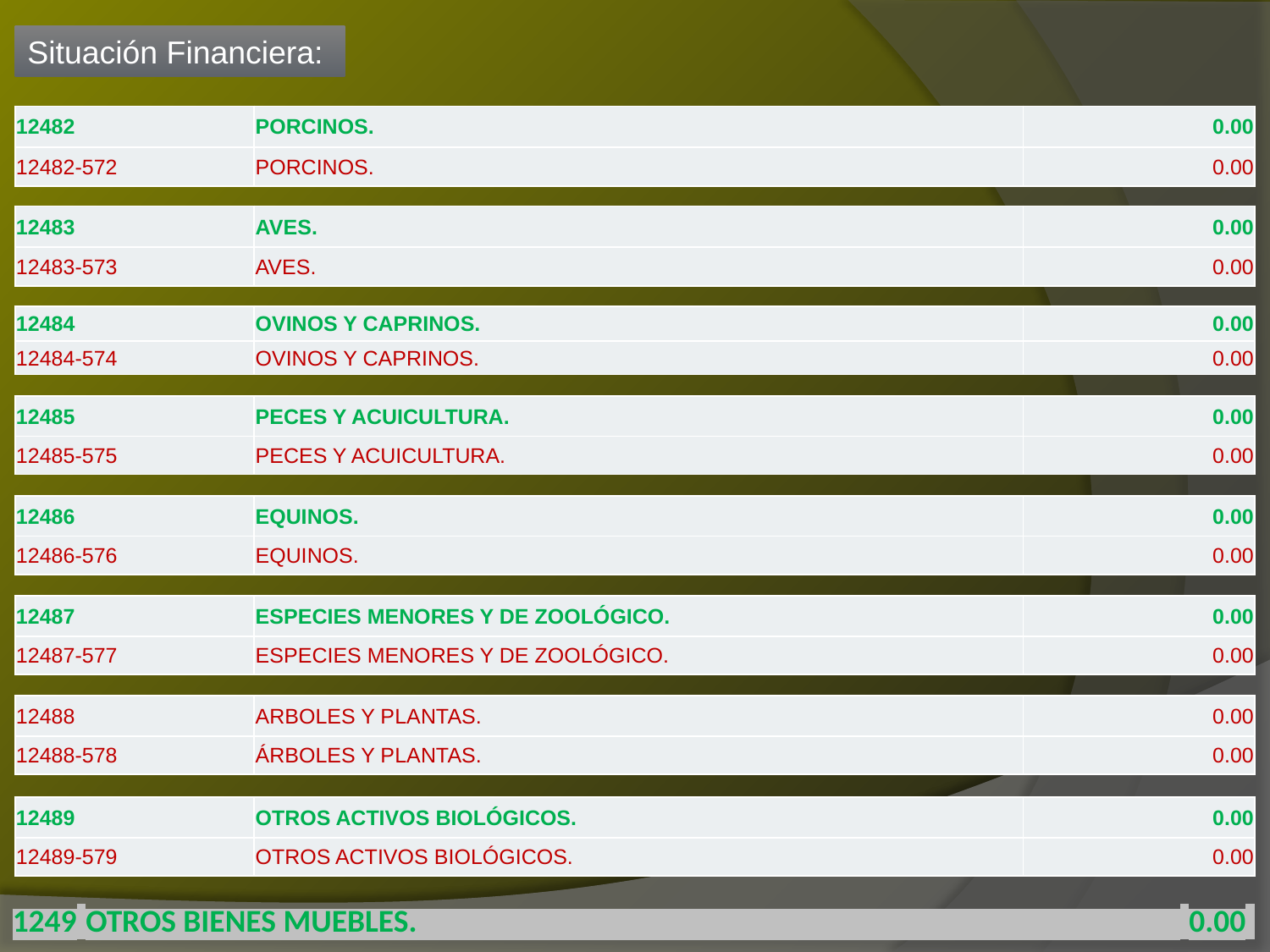

Situación Financiera:
| 12482 | PORCINOS. | 0.00 |
| --- | --- | --- |
| 12482-572 | PORCINOS. | 0.00 |
| 12483 | AVES. | 0.00 |
| --- | --- | --- |
| 12483-573 | AVES. | 0.00 |
| 12484 | OVINOS Y CAPRINOS. | 0.00 |
| --- | --- | --- |
| 12484-574 | OVINOS Y CAPRINOS. | 0.00 |
| 12485 | PECES Y ACUICULTURA. | 0.00 |
| --- | --- | --- |
| 12485-575 | PECES Y ACUICULTURA. | 0.00 |
| 12486 | EQUINOS. | 0.00 |
| --- | --- | --- |
| 12486-576 | EQUINOS. | 0.00 |
| 12487 | ESPECIES MENORES Y DE ZOOLÓGICO. | 0.00 |
| --- | --- | --- |
| 12487-577 | ESPECIES MENORES Y DE ZOOLÓGICO. | 0.00 |
| 12488 | ARBOLES Y PLANTAS. | 0.00 |
| --- | --- | --- |
| 12488-578 | ÁRBOLES Y PLANTAS. | 0.00 |
| 12489 | OTROS ACTIVOS BIOLÓGICOS. | 0.00 |
| --- | --- | --- |
| 12489-579 | OTROS ACTIVOS BIOLÓGICOS. | 0.00 |
1249 OTROS BIENES MUEBLES.                                                                                                           0.00